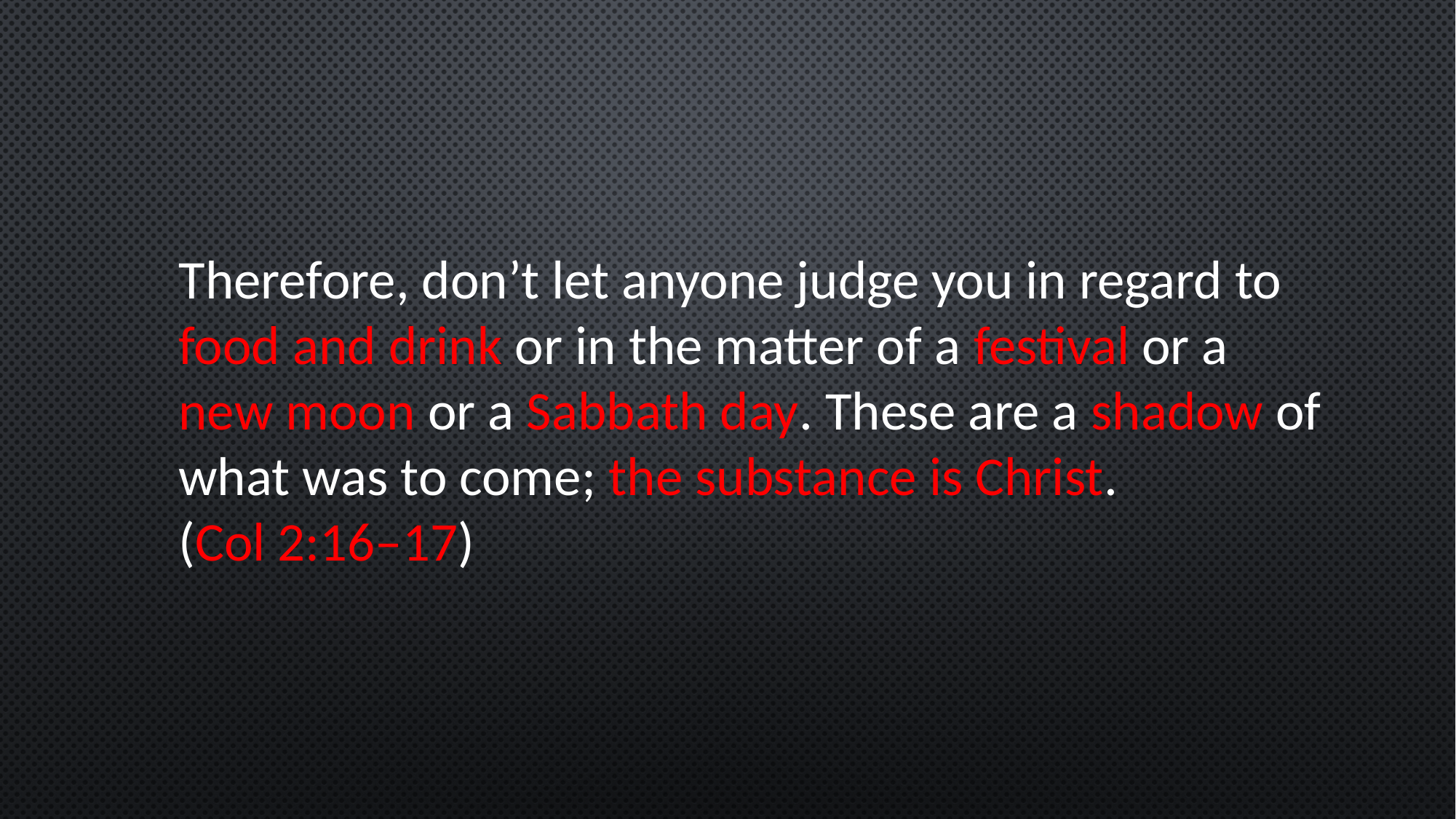

Therefore, don’t let anyone judge you in regard to food and drink or in the matter of a festival or a new moon or a Sabbath day. These are a shadow of what was to come; the substance is Christ.
(Col 2:16–17)